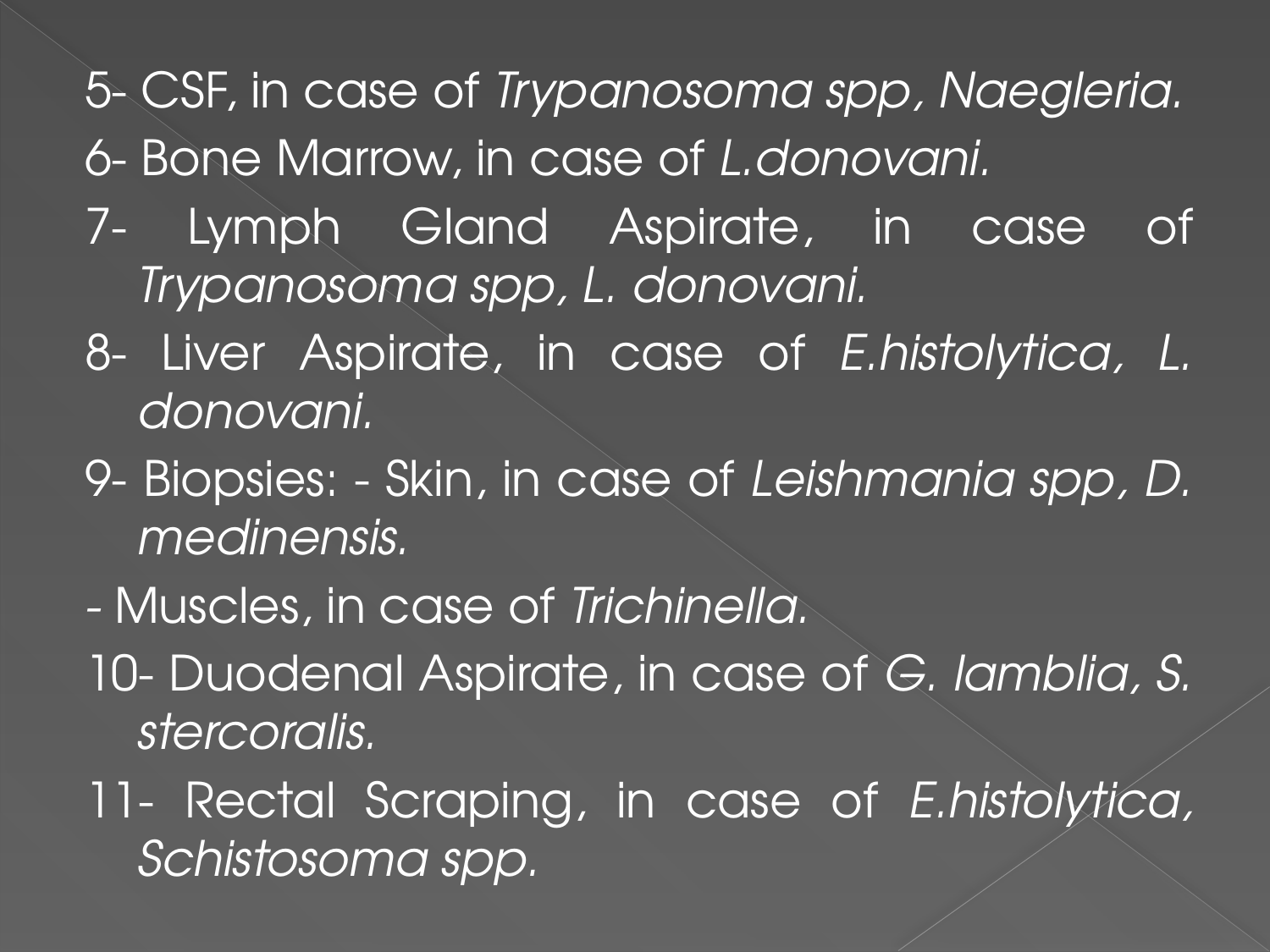

#
5- CSF, in case of Trypanosoma spp, Naegleria.
6- Bone Marrow, in case of L.donovani.
7- Lymph Gland Aspirate, in case of Trypanosoma spp, L. donovani.
8- Liver Aspirate, in case of E.histolytica, L. donovani.
9- Biopsies: - Skin, in case of Leishmania spp, D. medinensis.
- Muscles, in case of Trichinella.
10- Duodenal Aspirate, in case of G. lamblia, S. stercoralis.
11- Rectal Scraping, in case of E.histolytica, Schistosoma spp.